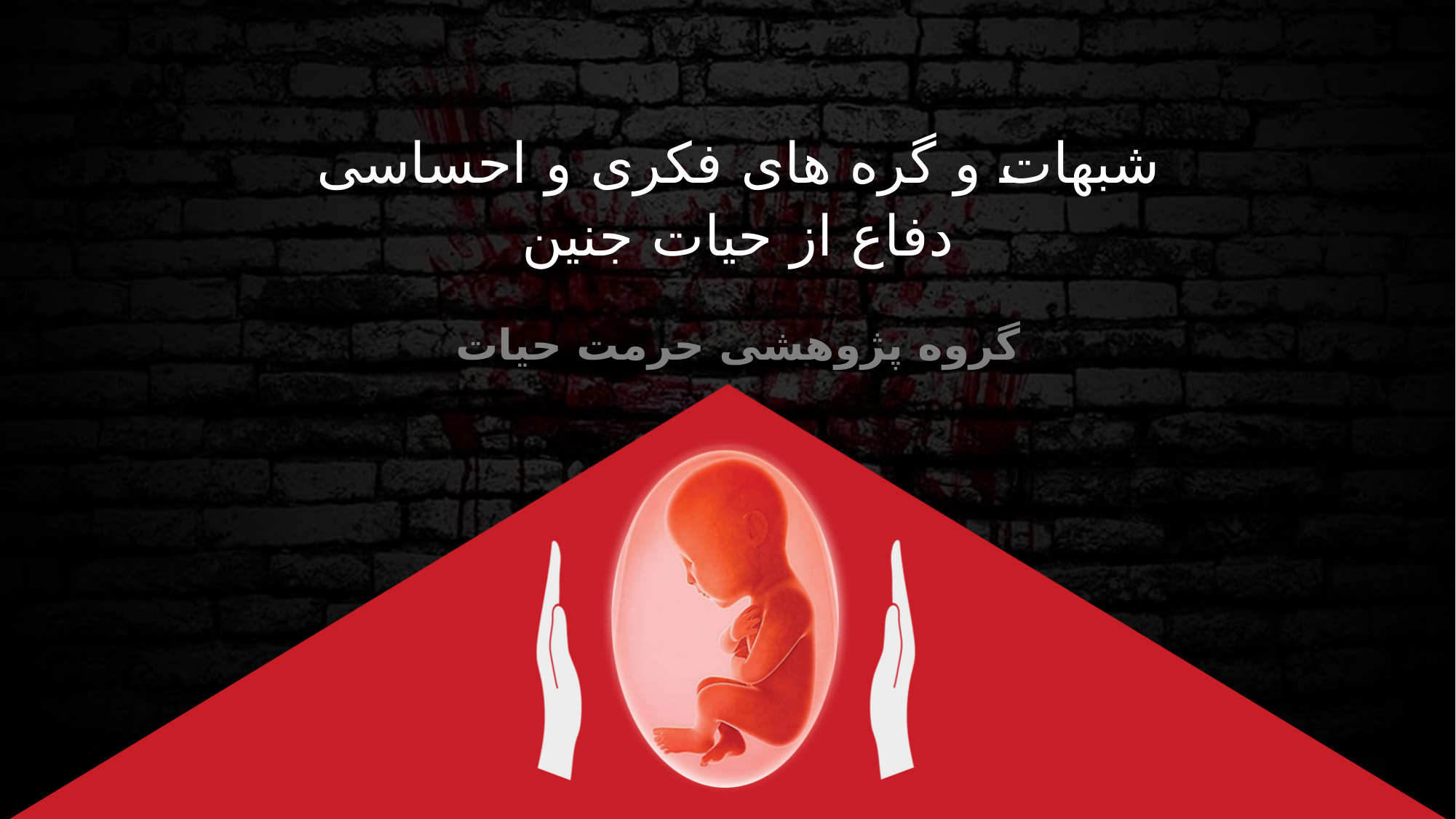

# شبهات و گره های فکری و احساسی دفاع از حیات جنین
گروه پژوهشی حرمت حیات